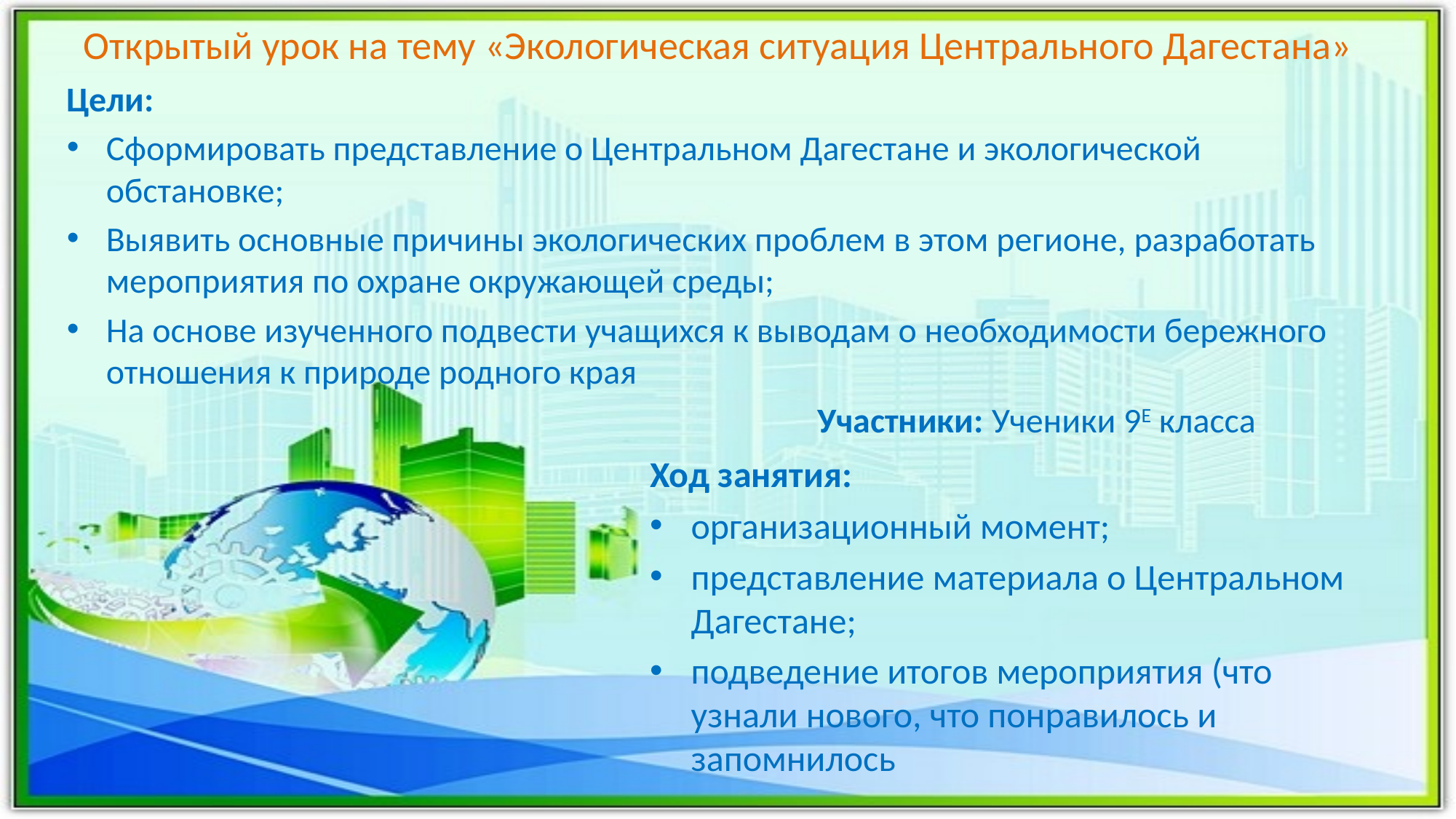

# Открытый урок на тему «Экологическая ситуация Центрального Дагестана»
Цели:
Сформировать представление о Центральном Дагестане и экологической обстановке;
Выявить основные причины экологических проблем в этом регионе, разработать мероприятия по охране окружающей среды;
На основе изученного подвести учащихся к выводам о необходимости бережного отношения к природе родного края
                                                                                                Участники: Ученики 9Е класса

Ход занятия:
организационный момент;
представление материала о Центральном Дагестане;
подведение итогов мероприятия (что узнали нового, что понравилось и запомнилось